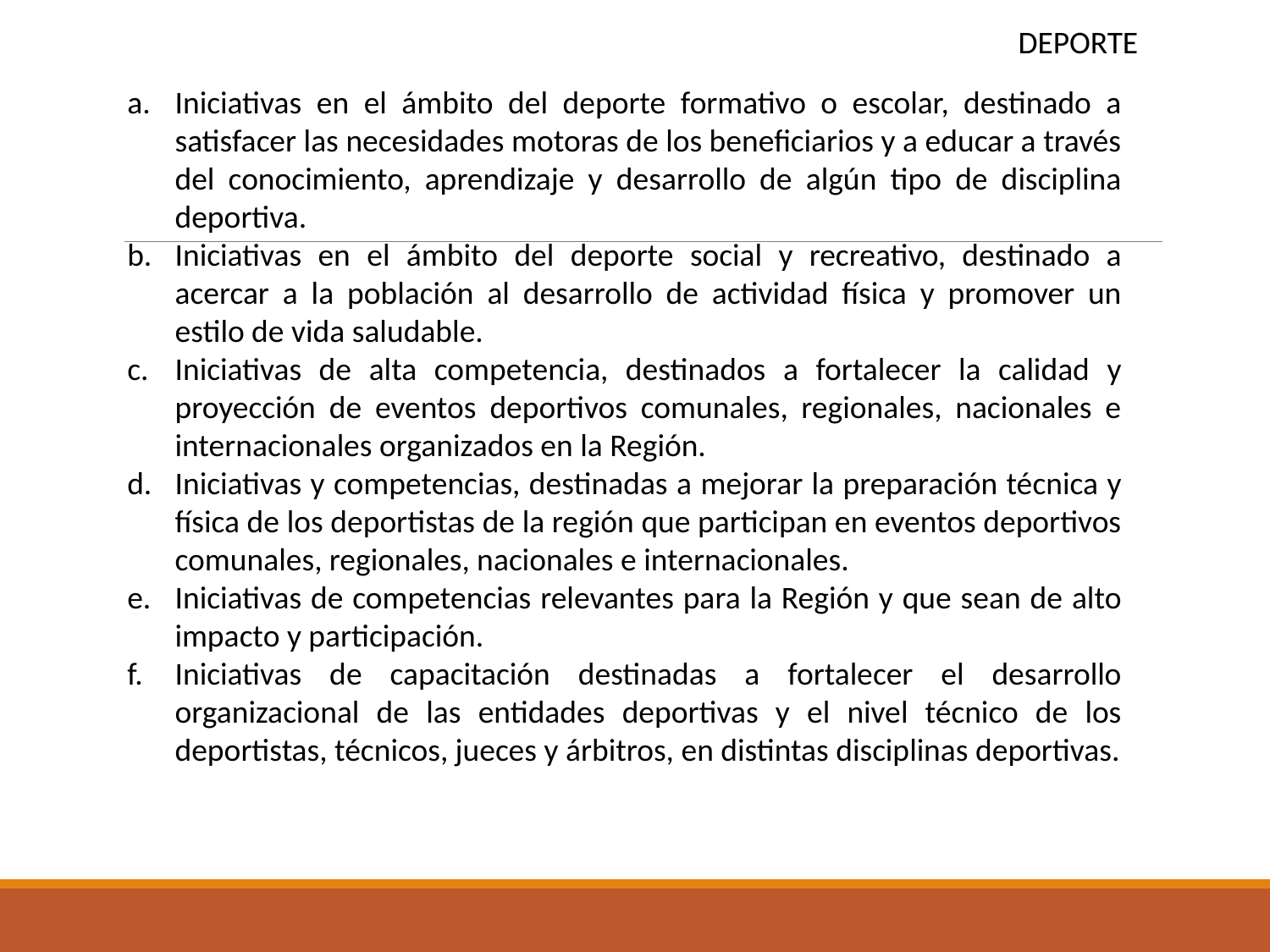

DEPORTE
Iniciativas en el ámbito del deporte formativo o escolar, destinado a satisfacer las necesidades motoras de los beneficiarios y a educar a través del conocimiento, aprendizaje y desarrollo de algún tipo de disciplina deportiva.
Iniciativas en el ámbito del deporte social y recreativo, destinado a acercar a la población al desarrollo de actividad física y promover un estilo de vida saludable.
Iniciativas de alta competencia, destinados a fortalecer la calidad y proyección de eventos deportivos comunales, regionales, nacionales e internacionales organizados en la Región.
Iniciativas y competencias, destinadas a mejorar la preparación técnica y física de los deportistas de la región que participan en eventos deportivos comunales, regionales, nacionales e internacionales.
Iniciativas de competencias relevantes para la Región y que sean de alto impacto y participación.
Iniciativas de capacitación destinadas a fortalecer el desarrollo organizacional de las entidades deportivas y el nivel técnico de los deportistas, técnicos, jueces y árbitros, en distintas disciplinas deportivas.